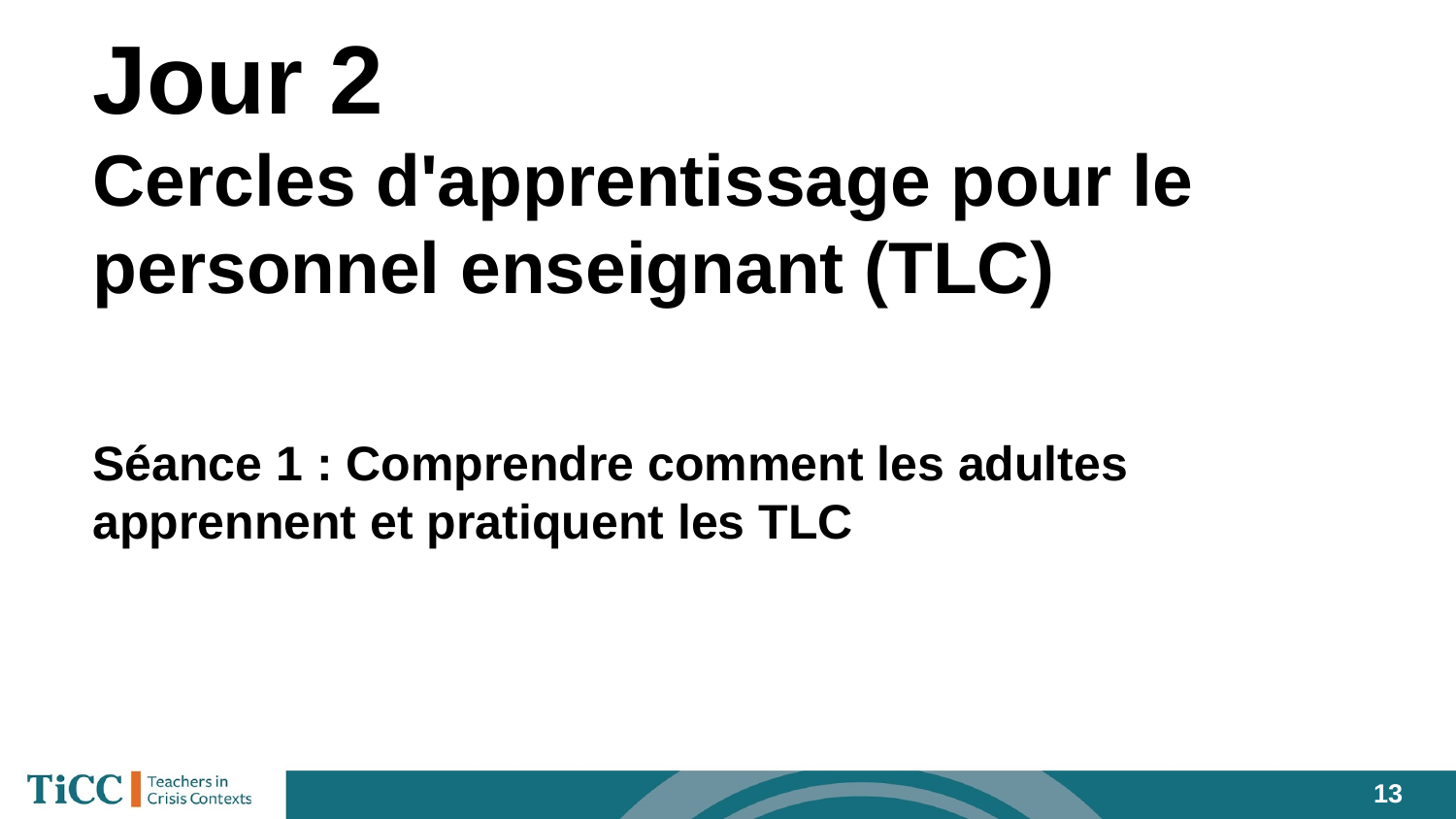

# Jour 2
Cercles d'apprentissage pour le personnel enseignant (TLC)
Séance 1 : Comprendre comment les adultes apprennent et pratiquent les TLC
13